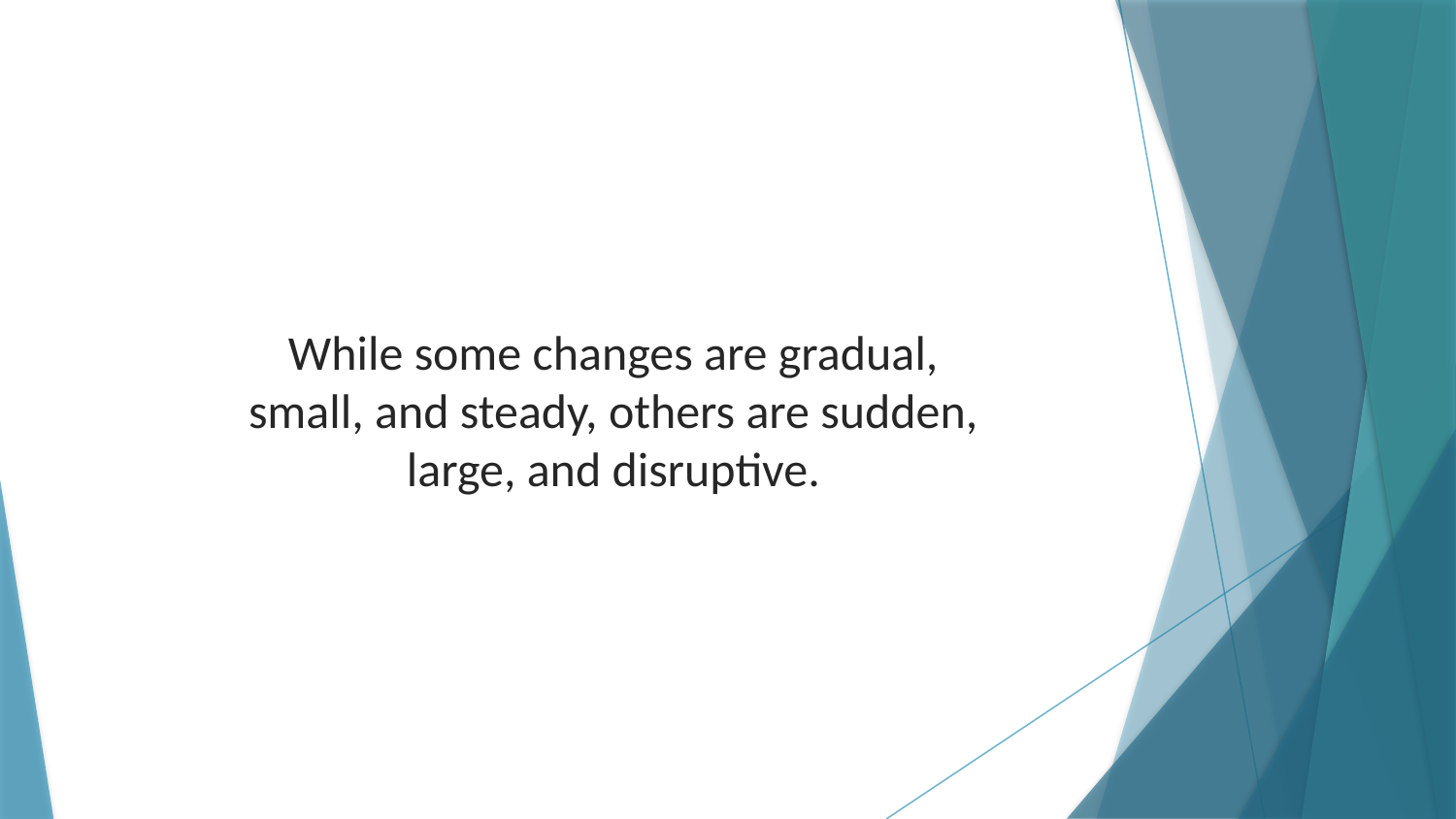

While some changes are gradual, small, and steady, others are sudden, large, and disruptive.